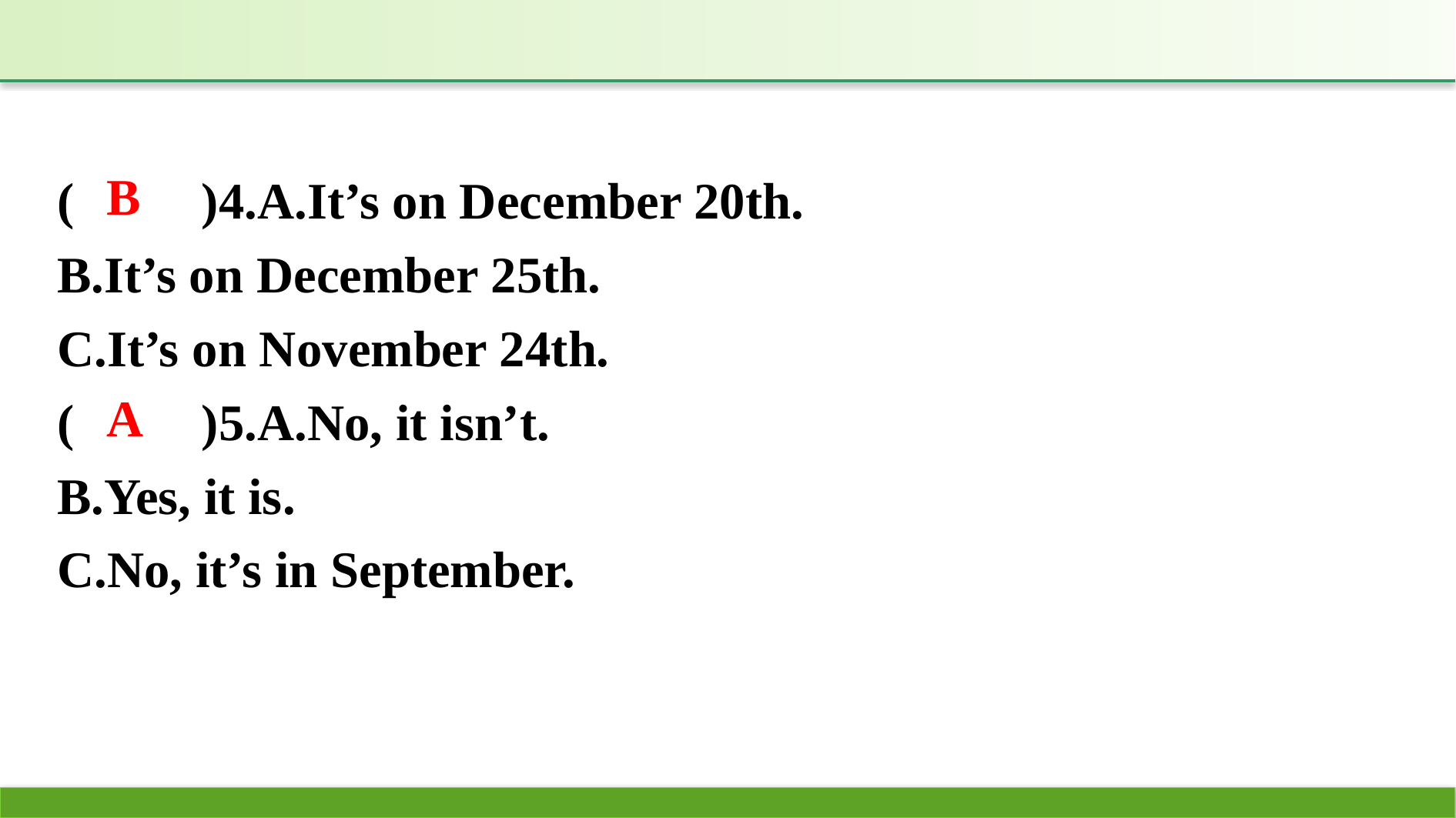

(　　)4.A.It’s on December 20th.
B.It’s on December 25th.
C.It’s on November 24th.
(　　)5.A.No, it isn’t.
B.Yes, it is.
C.No, it’s in September.
B
A